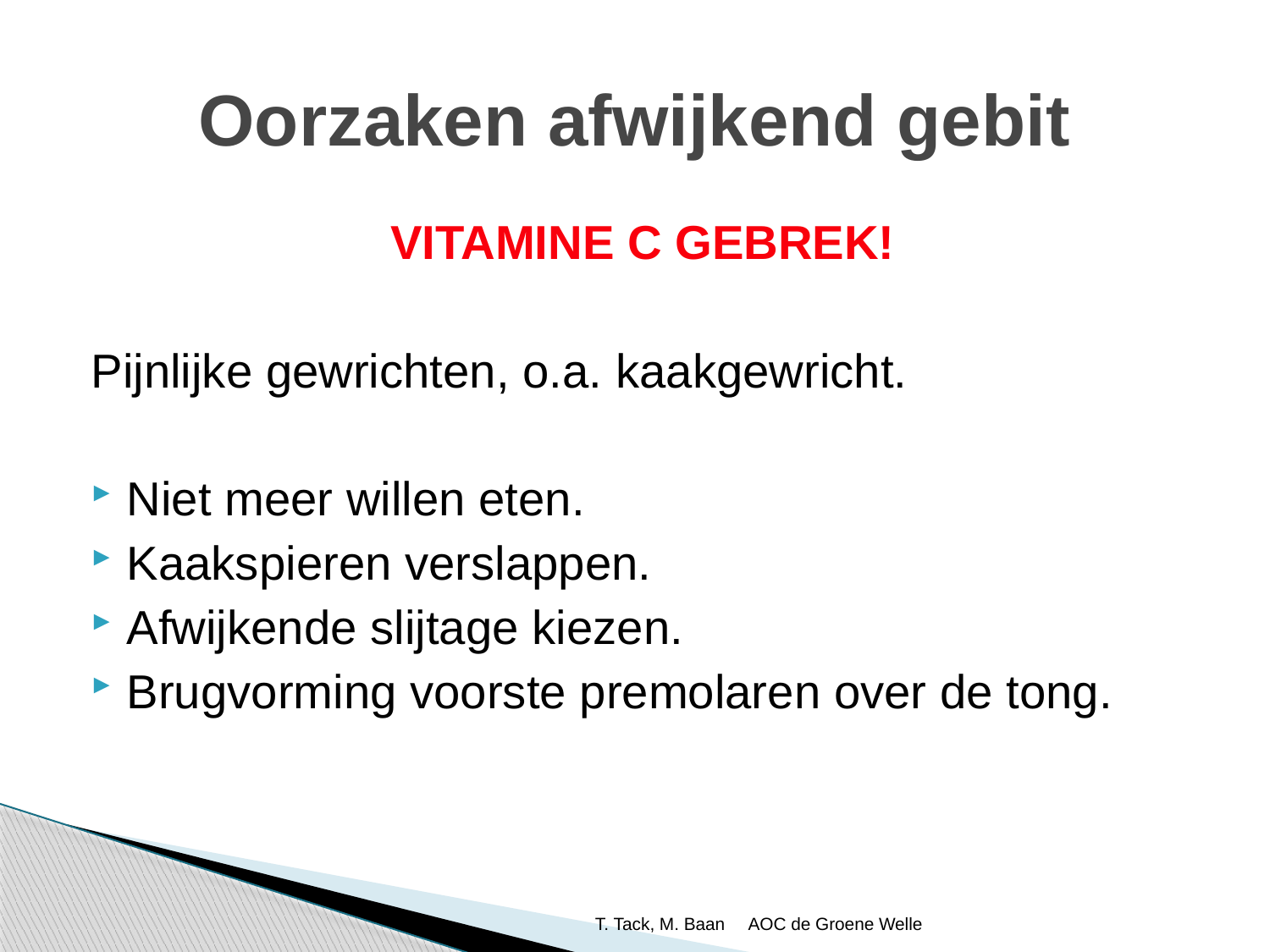

# Oorzaken afwijkend gebit
VITAMINE C GEBREK!

Pijnlijke gewrichten, o.a. kaakgewricht.

Niet meer willen eten.
Kaakspieren verslappen.
Afwijkende slijtage kiezen.
Brugvorming voorste premolaren over de tong.
T. Tack, M. Baan     AOC de Groene Welle